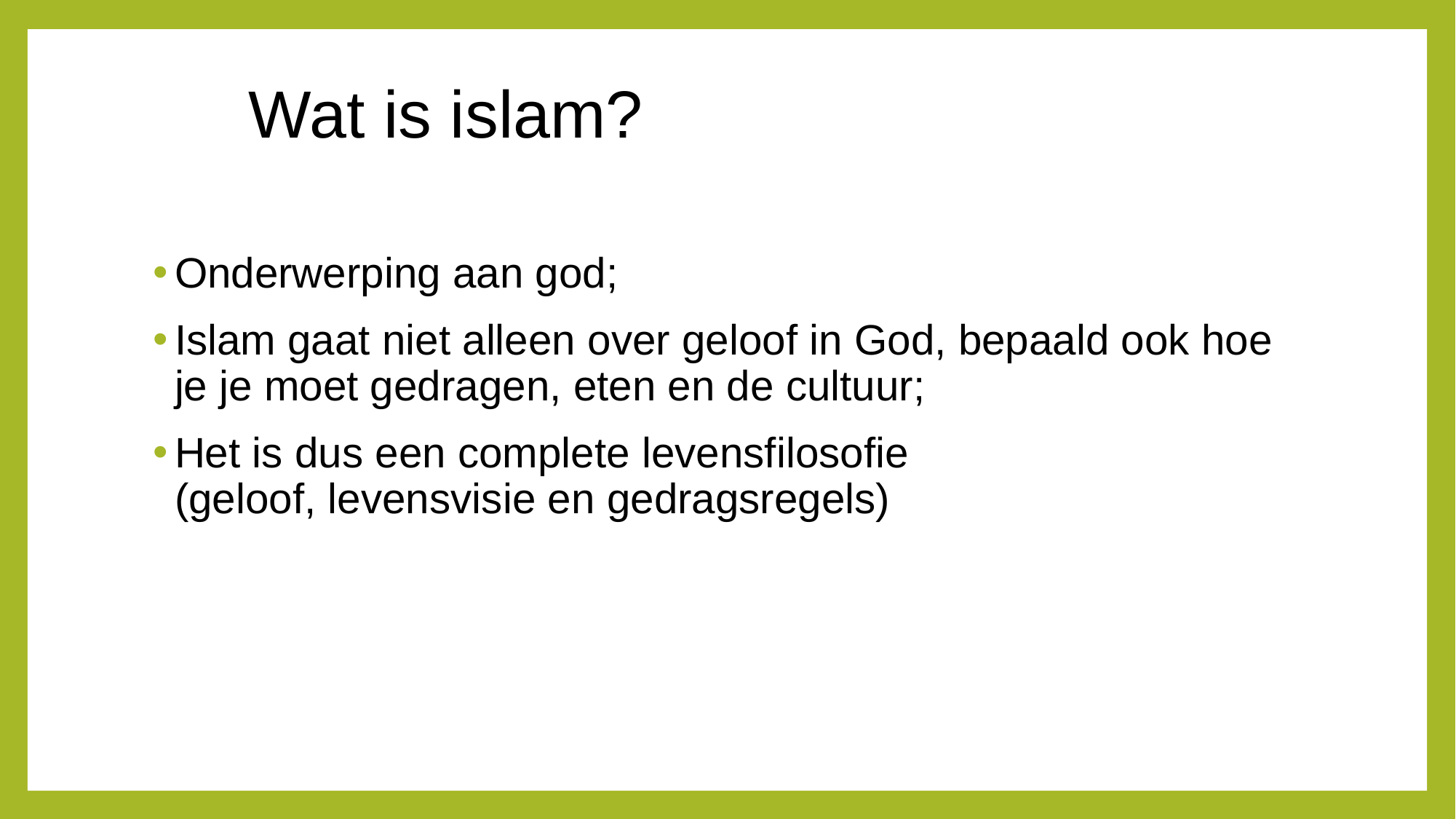

# Wat is islam?
Onderwerping aan god;
Islam gaat niet alleen over geloof in God, bepaald ook hoe je je moet gedragen, eten en de cultuur;
Het is dus een complete levensfilosofie
(geloof, levensvisie en gedragsregels)